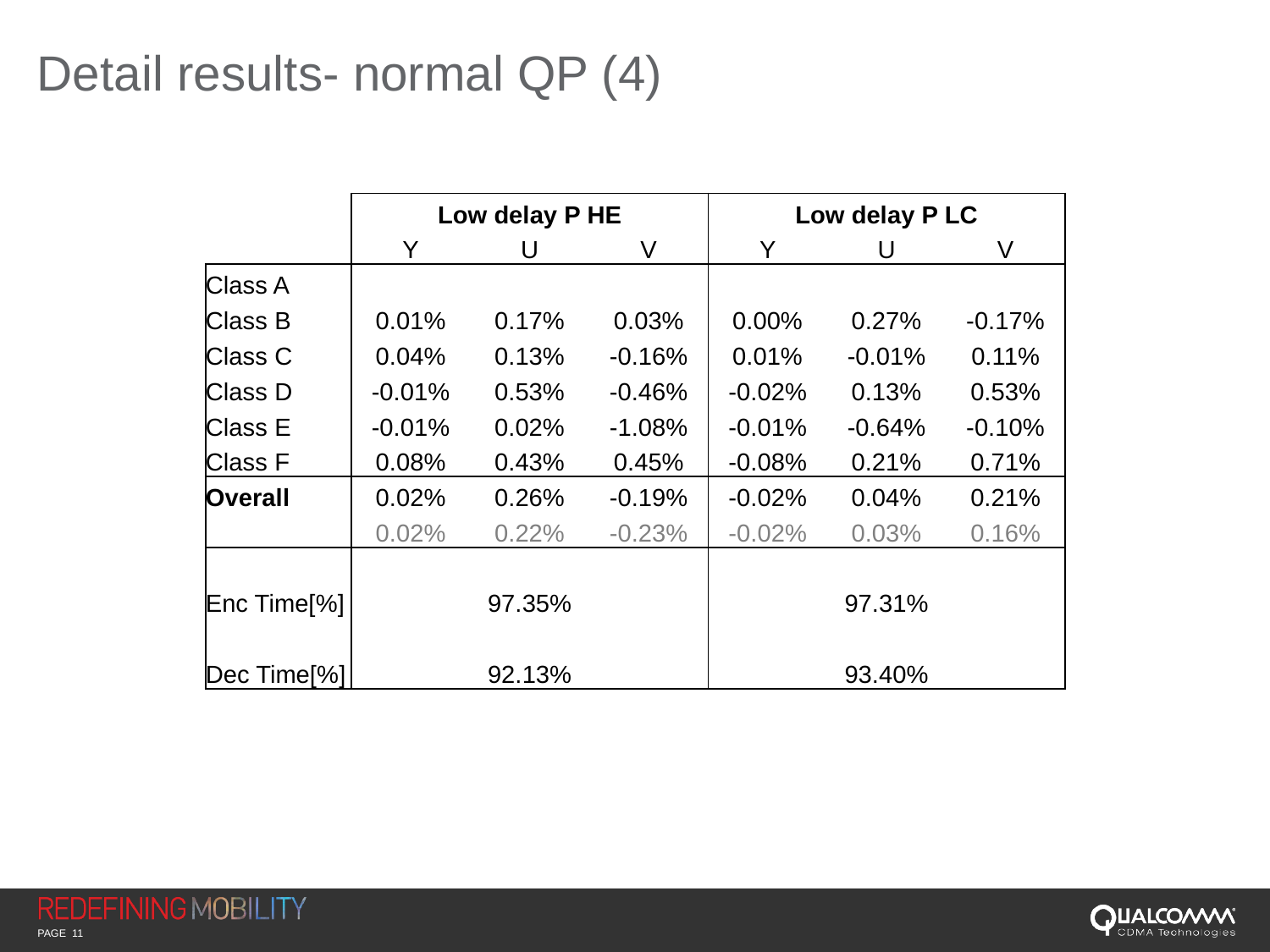

# Detail results- normal QP (4)
|  | Low delay P HE |  |  | Low delay P LC |  |  |
| --- | --- | --- | --- | --- | --- | --- |
|  | Y | U | V | Y | U | V |
| Class A |  |  |  |  |  |  |
| Class B | 0.01% | 0.17% | 0.03% | 0.00% | 0.27% | -0.17% |
| Class C | 0.04% | 0.13% | -0.16% | 0.01% | -0.01% | 0.11% |
| Class D | -0.01% | 0.53% | -0.46% | -0.02% | 0.13% | 0.53% |
| Class E | -0.01% | 0.02% | -1.08% | -0.01% | -0.64% | -0.10% |
| Class F | 0.08% | 0.43% | 0.45% | -0.08% | 0.21% | 0.71% |
| Overall | 0.02% | 0.26% | -0.19% | -0.02% | 0.04% | 0.21% |
|  | 0.02% | 0.22% | -0.23% | -0.02% | 0.03% | 0.16% |
| Enc Time[%] | 97.35% |  |  | 97.31% |  |  |
| Dec Time[%] | 92.13% |  |  | 93.40% |  |  |